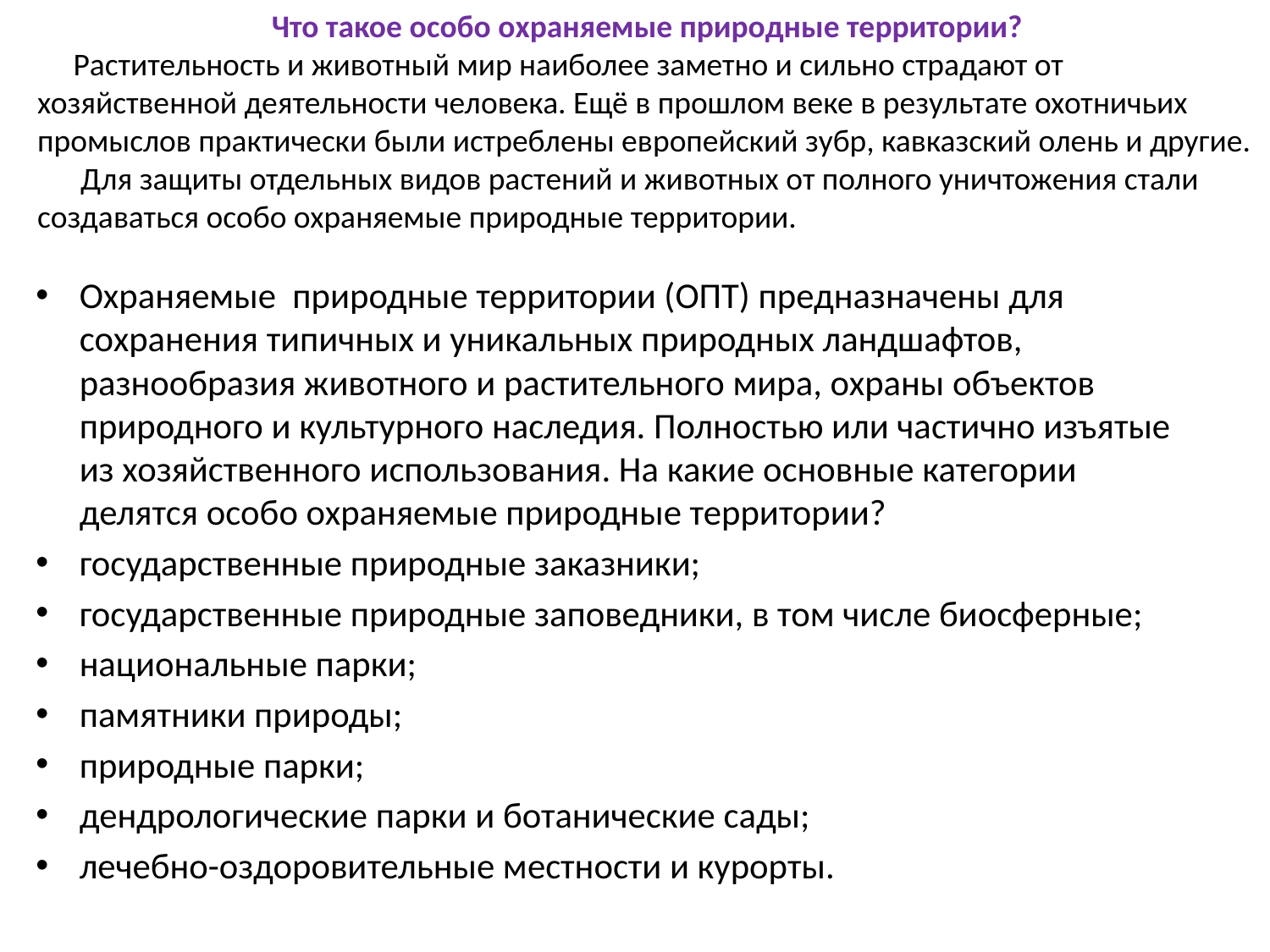

Что такое особо охраняемые природные территории?
     Растительность и животный мир наиболее заметно и сильно страдают от хозяйственной деятельности человека. Ещё в прошлом веке в результате охотничьих промыслов практически были истреблены европейский зубр, кавказский олень и другие.
      Для защиты отдельных видов растений и животных от полного уничтожения стали создаваться особо охраняемые природные территории.
Охраняемые  природные территории (ОПТ) предназначены для сохранения типичных и уникальных природных ландшафтов, разнообразия животного и растительного мира, охраны объектов природного и культурного наследия. Полностью или частично изъятые из хозяйственного использования. На какие основные категории делятся особо охраняемые природные территории?
государственные природные заказники;
государственные природные заповедники, в том числе биосферные;
национальные парки;
памятники природы;
природные парки;
дендрологические парки и ботанические сады;
лечебно-оздоровительные местности и курорты.